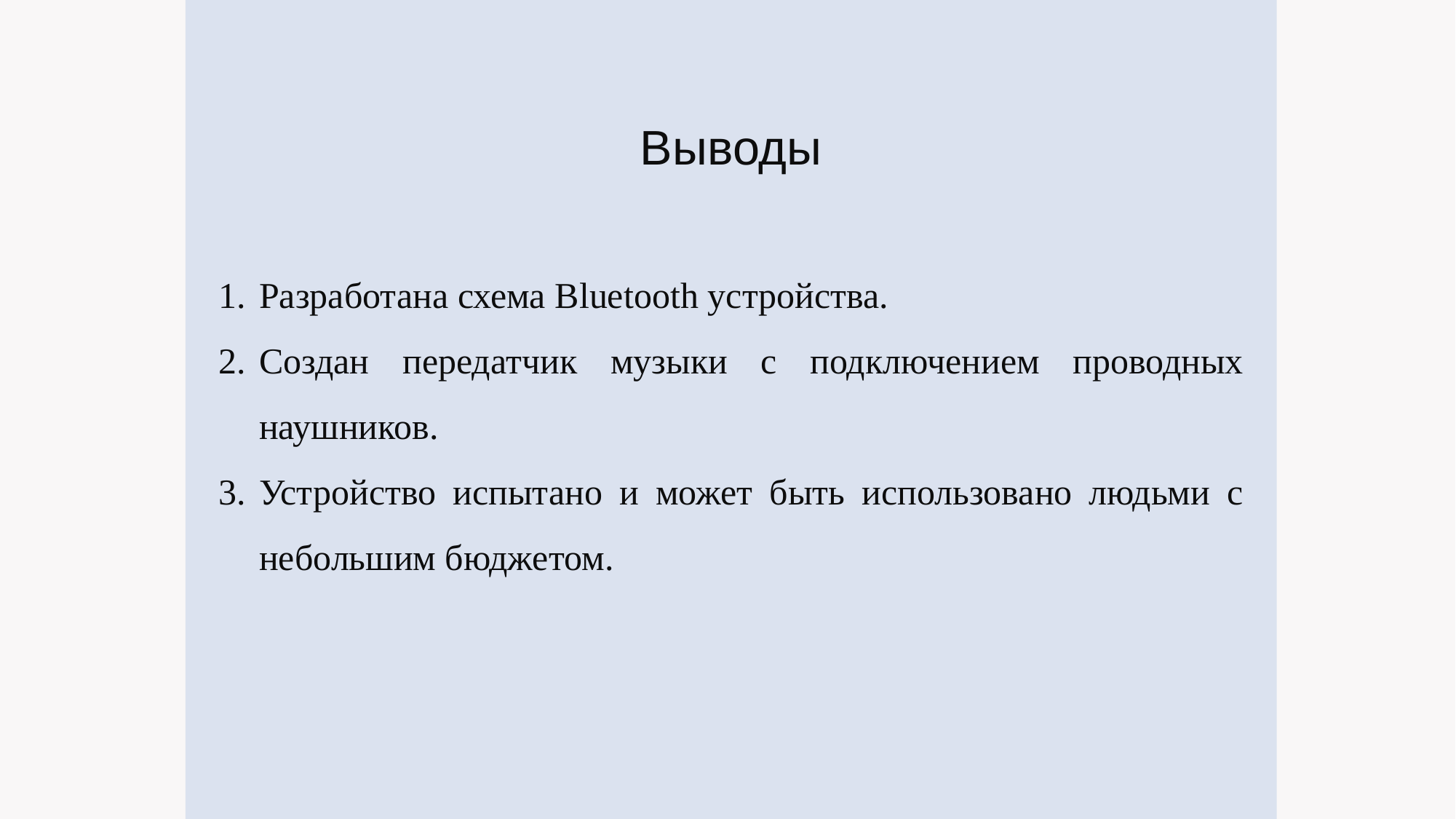

Выводы
Разработана схема Bluetooth устройства.
Создан передатчик музыки с подключением проводных наушников.
Устройство испытано и может быть использовано людьми с небольшим бюджетом.